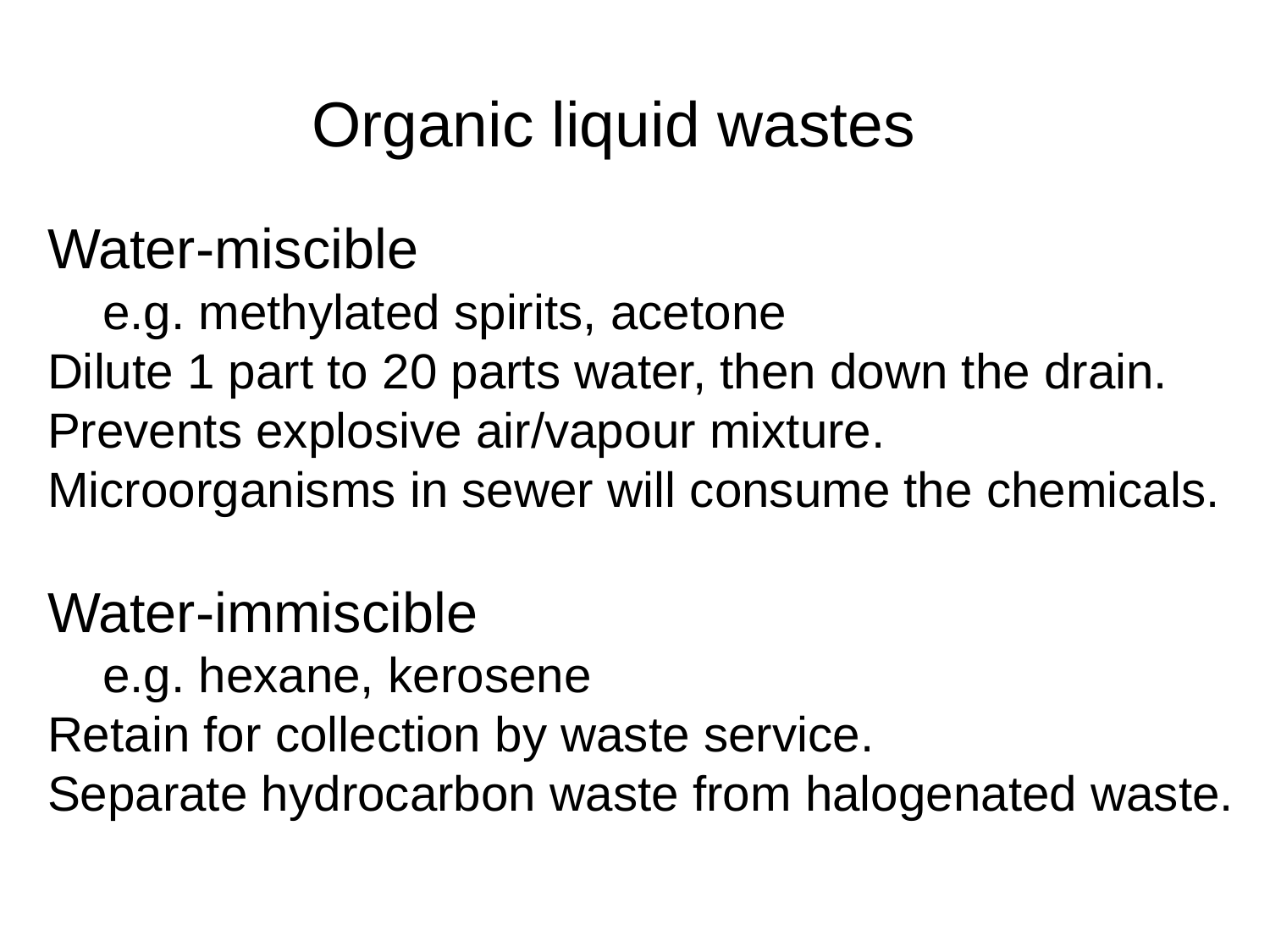

# Organic liquid wastes
Water-miscible
    e.g. methylated spirits, acetone
Dilute 1 part to 20 parts water, then down the drain.
Prevents explosive air/vapour mixture.
Microorganisms in sewer will consume the chemicals.

Water-immiscible
    e.g. hexane, kerosene
Retain for collection by waste service.
Separate hydrocarbon waste from halogenated waste.